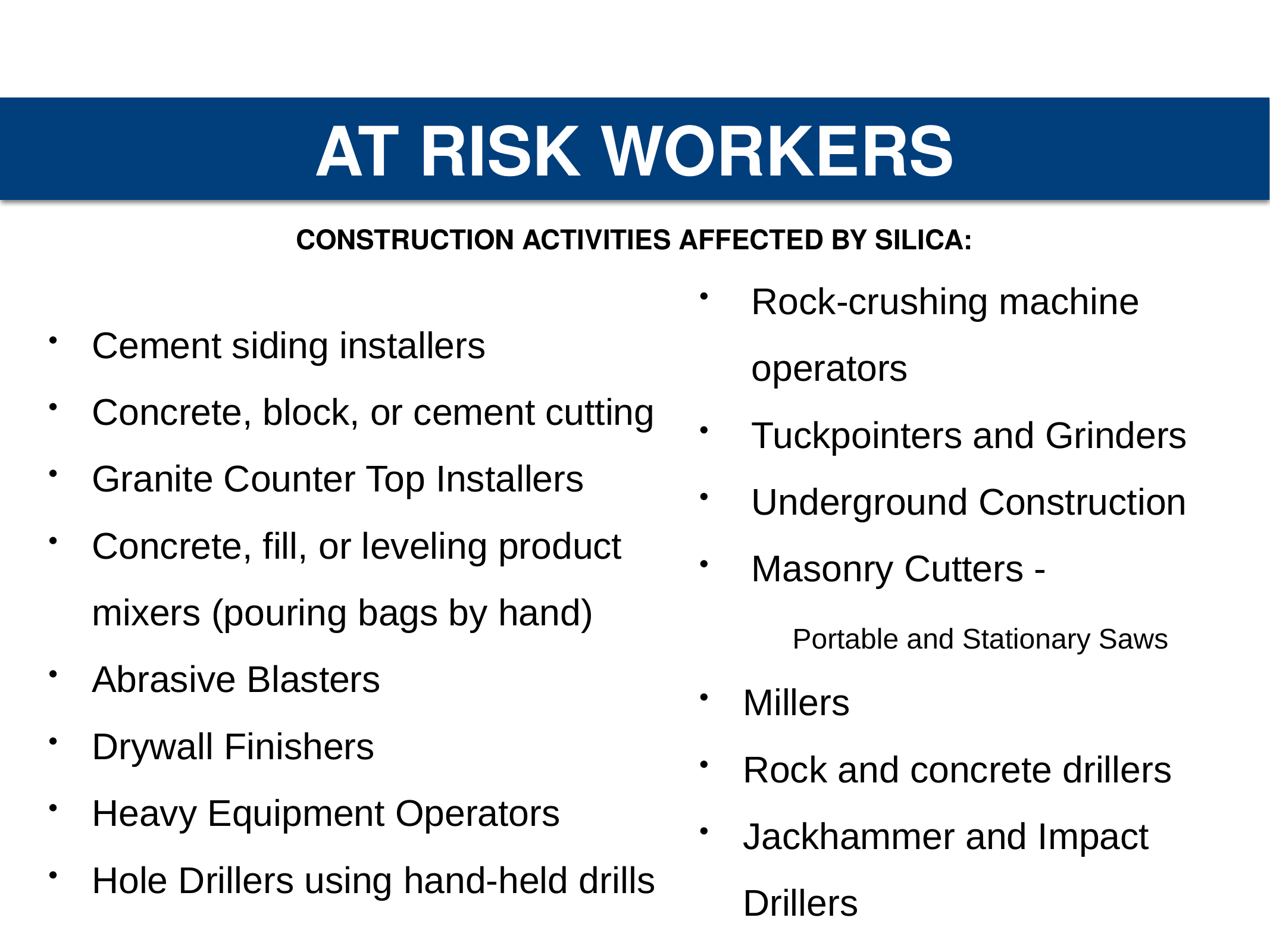

AT RISK WORKERS
CONSTRUCTION ACTIVITIES AFFECTED BY SILICA:
Cement siding installers
Concrete, block, or cement cutting
Granite Counter Top Installers
Concrete, fill, or leveling product mixers (pouring bags by hand)
Abrasive Blasters
Drywall Finishers
Heavy Equipment Operators
Hole Drillers using hand-held drills
Rock-crushing machine operators
Tuckpointers and Grinders
Underground Construction
Masonry Cutters -
    Portable and Stationary Saws
Millers
Rock and concrete drillers
Jackhammer and Impact Drillers